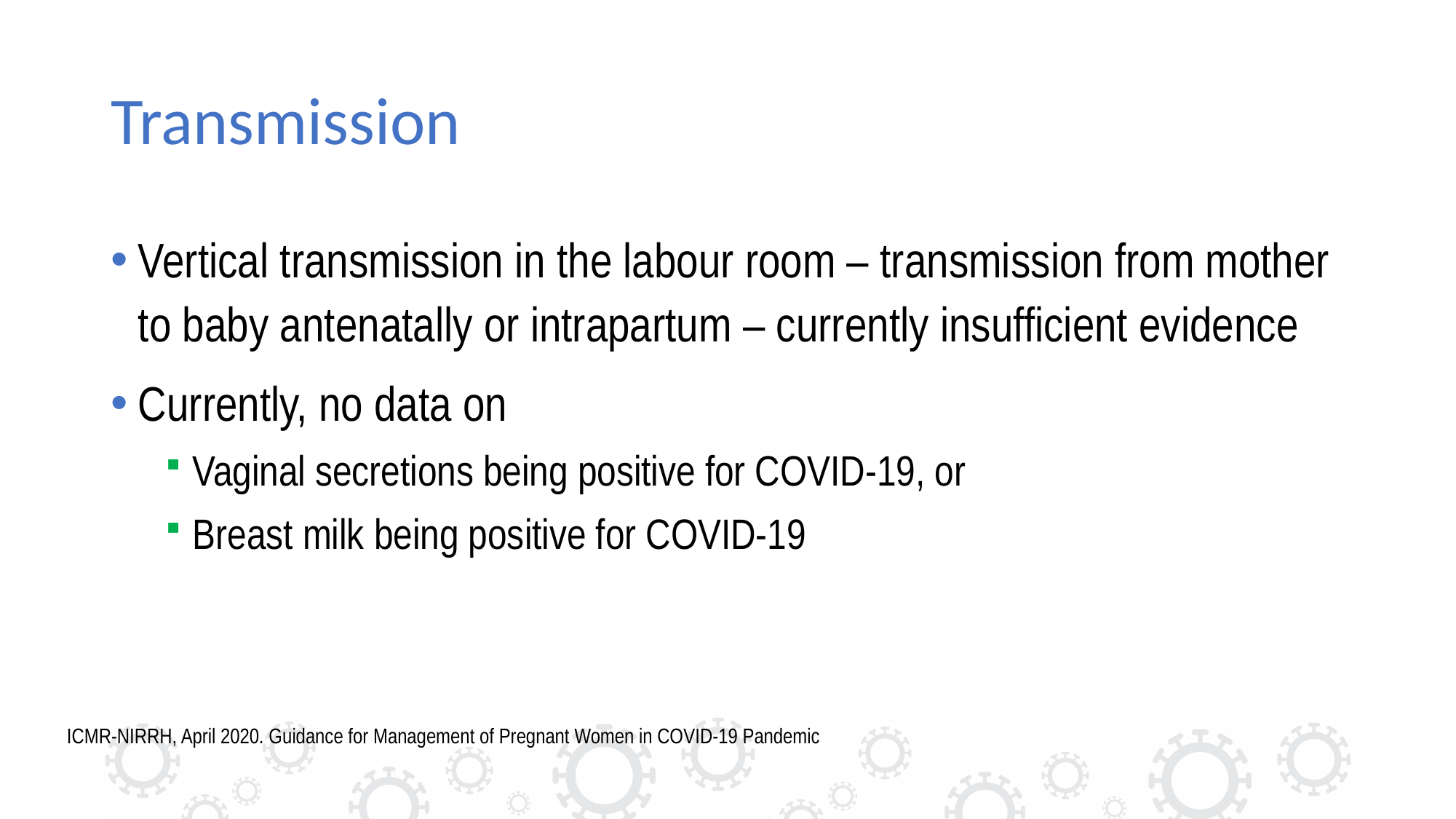

# Transmission
Vertical transmission in the labour room – transmission from mother to baby antenatally or intrapartum – currently insufficient evidence
Currently, no data on
Vaginal secretions being positive for COVID-19, or
Breast milk being positive for COVID-19
ICMR-NIRRH, April 2020. Guidance for Management of Pregnant Women in COVID-19 Pandemic